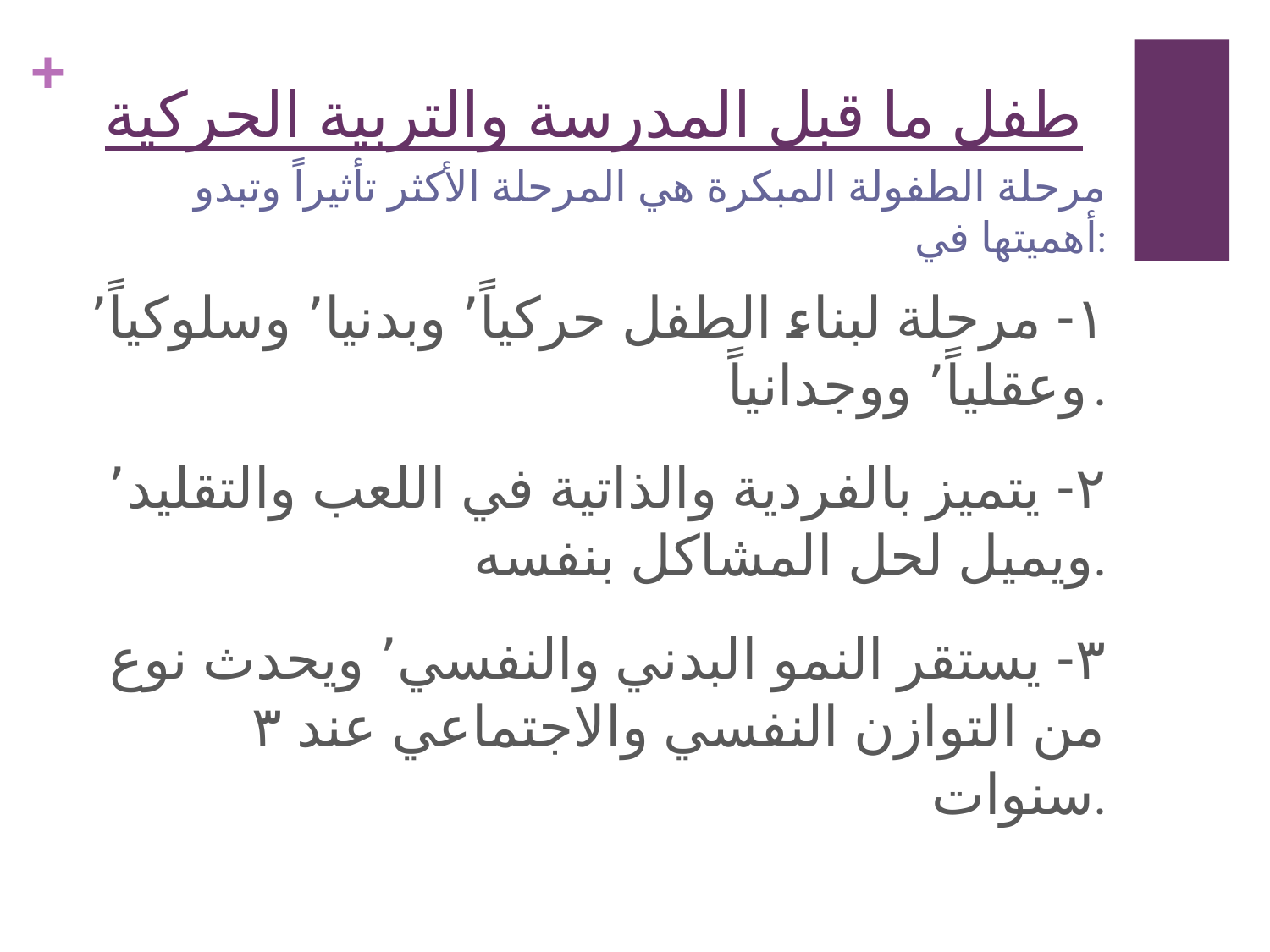

# طفل ما قبل المدرسة والتربية الحركية
مرحلة الطفولة المبكرة هي المرحلة الأكثر تأثيراً وتبدو أهميتها في:
١- مرحلة لبناء الطفل حركياً٬ وبدنيا٬ وسلوكياً٬ وعقلياً٬ ووجدانياً.
٢- يتميز بالفردية والذاتية في اللعب والتقليد٬ ويميل لحل المشاكل بنفسه.
٣- يستقر النمو البدني والنفسي٬ ويحدث نوع من التوازن النفسي والاجتماعي عند ٣ سنوات.